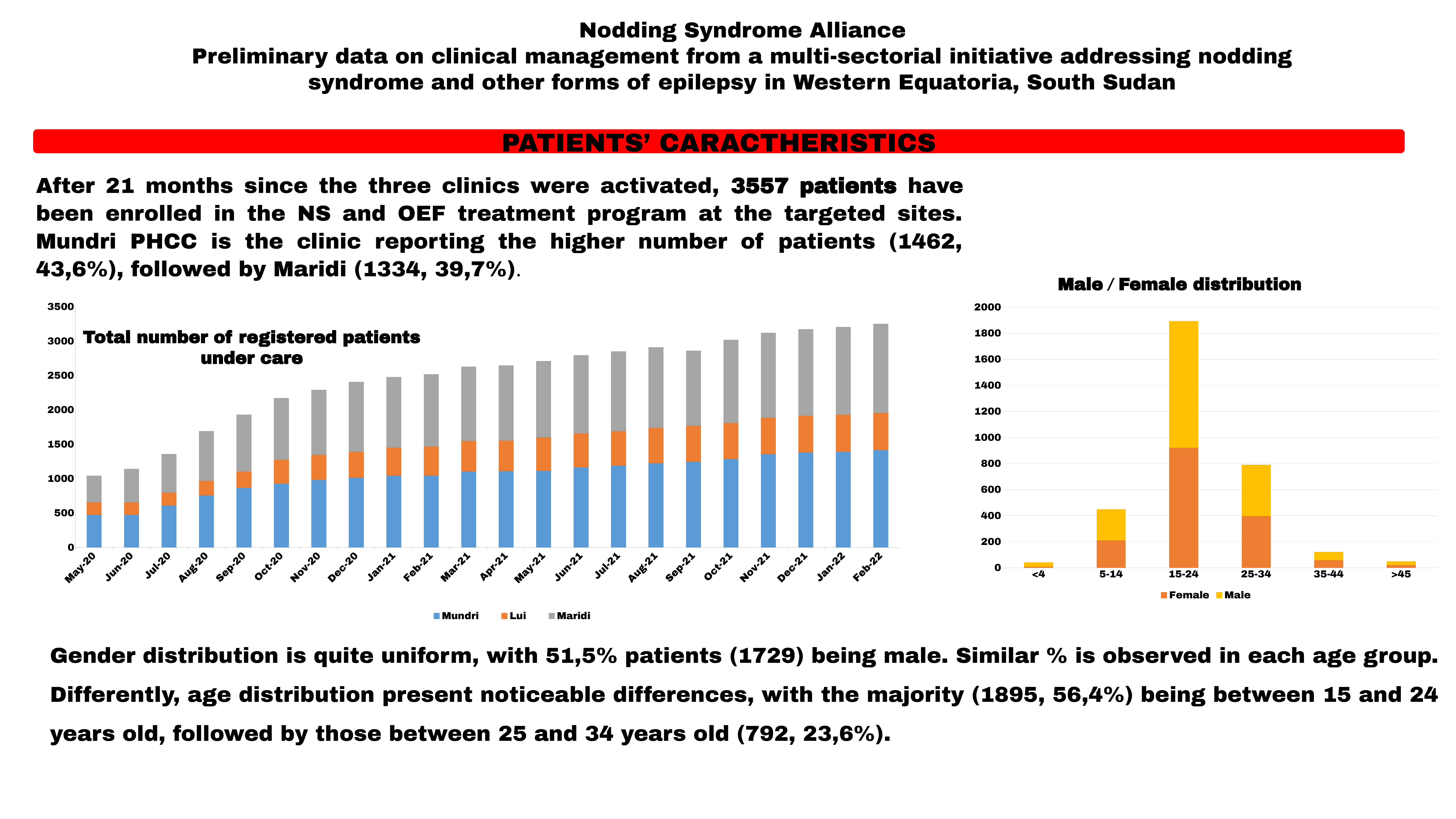

Nodding Syndrome Alliance
Preliminary data on clinical management from a multi-sectorial initiative addressing nodding syndrome and other forms of epilepsy in Western Equatoria, South Sudan
PATIENTS’ CARACTHERISTICS
Setting
After 21 months since the three clinics were activated, 3557 patients have been enrolled in the NS and OEF treatment program at the targeted sites. Mundri PHCC is the clinic reporting the higher number of patients (1462, 43,6%), followed by Maridi (1334, 39,7%).
Male / Female distribution

### Chart

| Category | Female | Male |
|---|---|---|
| <4 | 9.0 | 33.0 |
| 5-14 | 212.0 | 237.0 |
| 15-24 | 922.0 | 972.0 |
| 25-34 | 398.0 | 393.0 |
| 35-44 | 60.0 | 62.0 |
| >45 | 21.0 | 29.0 |

### Chart

| Category | Mundri | Lui | Maridi |
|---|---|---|---|
| 43952 | 474.0 | 183.0 | 388.0 |
| 43983 | 474.0 | 183.0 | 485.0 |
| 44013 | 611.0 | 189.0 | 561.0 |
| 44044 | 759.0 | 209.0 | 724.0 |
| 44075 | 870.0 | 235.0 | 826.0 |
| 44105 | 928.0 | 348.0 | 899.0 |
| 44136 | 984.0 | 365.0 | 943.0 |
| 44166 | 1018.0 | 377.0 | 1013.0 |
| 44197 | 1047.0 | 405.0 | 1026.0 |
| 44228 | 1047.0 | 421.0 | 1051.0 |
| 44256 | 1107.0 | 444.0 | 1079.0 |
| 44287 | 1111.0 | 444.0 | 1093.0 |
| 44317 | 1117.0 | 486.0 | 1107.0 |
| 44348 | 1165.0 | 496.0 | 1137.0 |
| 44378 | 1191.0 | 502.0 | 1158.0 |
| 44409 | 1227.0 | 514.0 | 1171.0 |
| 44440 | 1250.0 | 523.0 | 1088.0 |
| 44470 | 1286.0 | 525.0 | 1209.0 |
| 44501 | 1360.0 | 528.0 | 1233.0 |
| 44531 | 1382.0 | 535.0 | 1257.0 |
| 44562 | 1394.0 | 539.0 | 1276.0 |
| 44593 | 1417.0 | 542.0 | 1294.0 |
Total number of registered patients under care

Gender distribution is quite uniform, with 51,5% patients (1729) being male. Similar % is observed in each age group. Differently, age distribution present noticeable differences, with the majority (1895, 56,4%) being between 15 and 24 years old, followed by those between 25 and 34 years old (792, 23,6%).